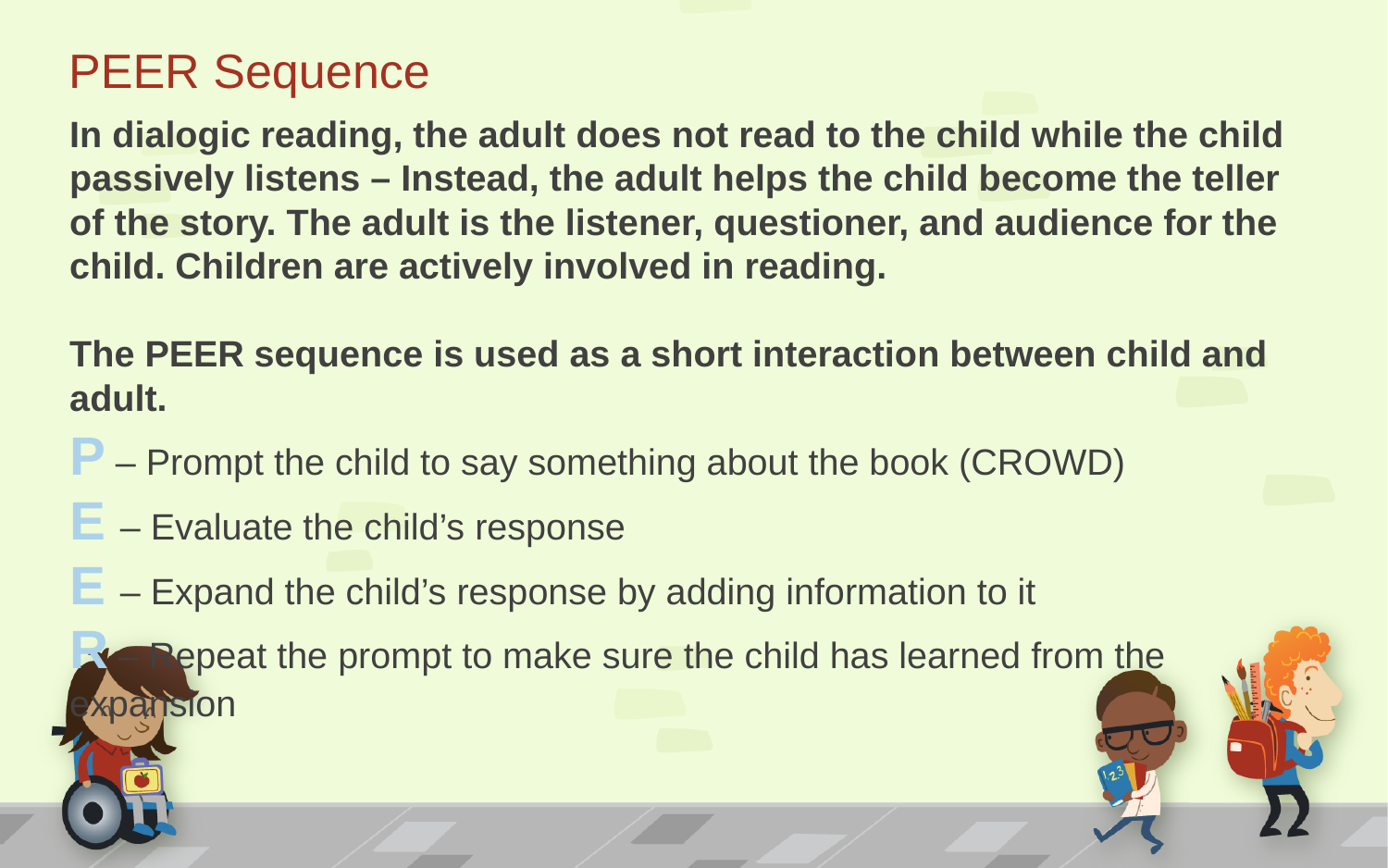

# PEER Sequence
In dialogic reading, the adult does not read to the child while the child passively listens – Instead, the adult helps the child become the teller of the story. The adult is the listener, questioner, and audience for the child. Children are actively involved in reading.

The PEER sequence is used as a short interaction between child and adult.

P – Prompt the child to say something about the book (CROWD)
E – Evaluate the child’s response
E – Expand the child’s response by adding information to it
R – Repeat the prompt to make sure the child has learned from the expansion